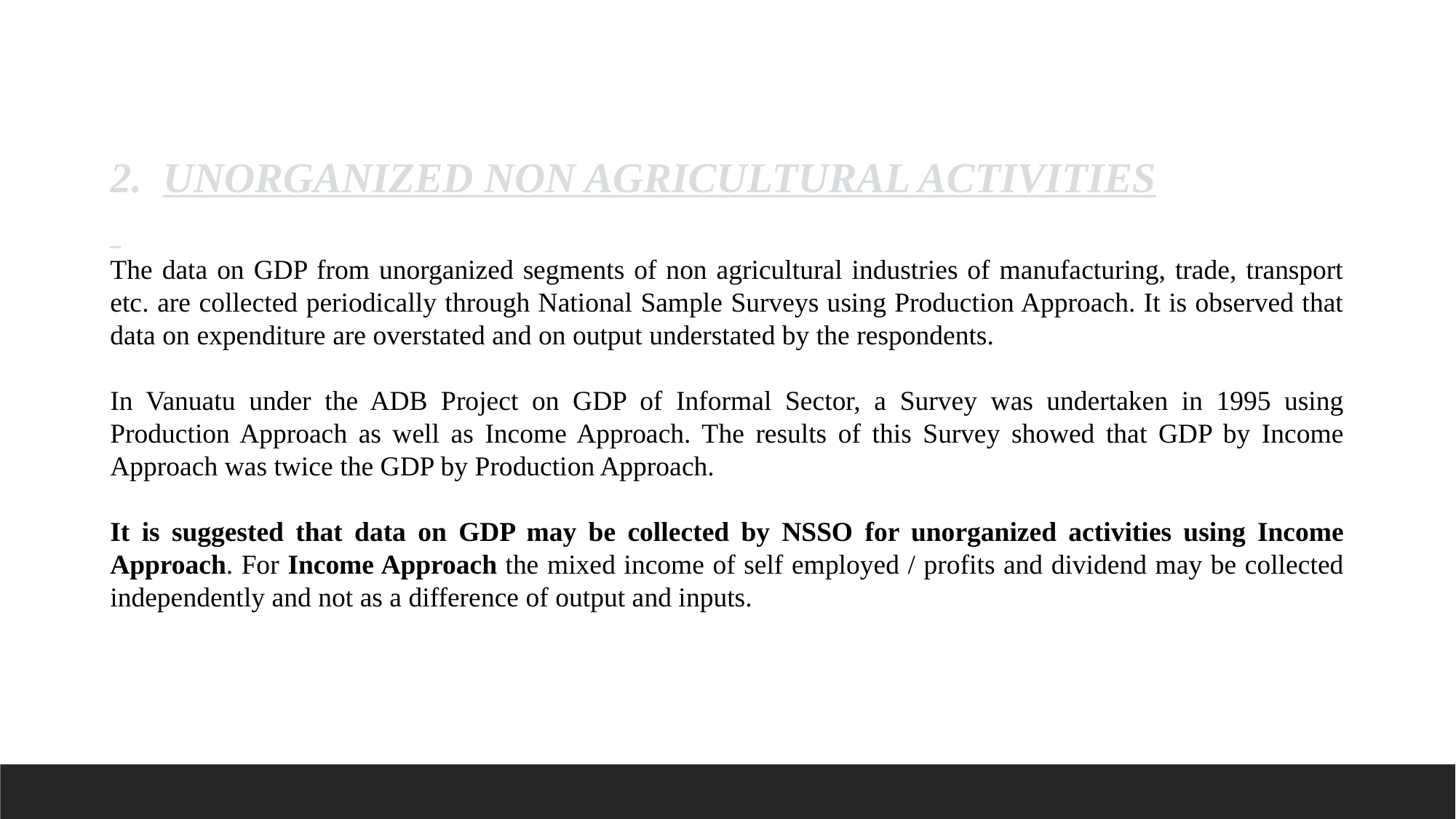

2.  UNORGANIZED NON AGRICULTURAL ACTIVITIES

The data on GDP from unorganized segments of non agricultural industries of manufacturing, trade, transport etc. are collected periodically through National Sample Surveys using Production Approach. It is observed that data on expenditure are overstated and on output understated by the respondents.

In Vanuatu under the ADB Project on GDP of Informal Sector, a Survey was undertaken in 1995 using Production Approach as well as Income Approach. The results of this Survey showed that GDP by Income Approach was twice the GDP by Production Approach.

It is suggested that data on GDP may be collected by NSSO for unorganized activities using Income Approach. For Income Approach the mixed income of self employed / profits and dividend may be collected independently and not as a difference of output and inputs.